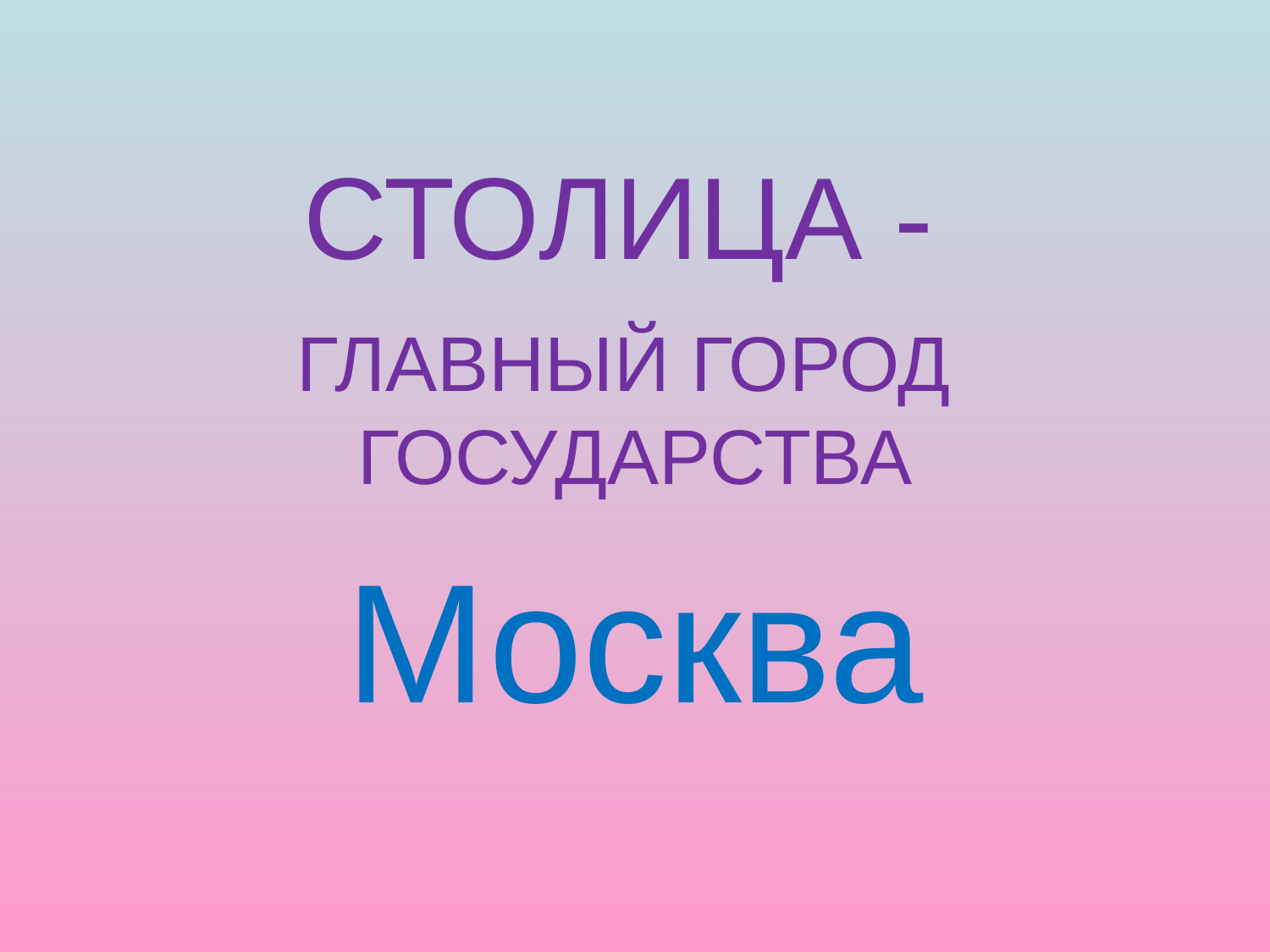

# СТОЛИЦА -
ГЛАВНЫЙ ГОРОД  ГОСУДАРСТВА
Москва